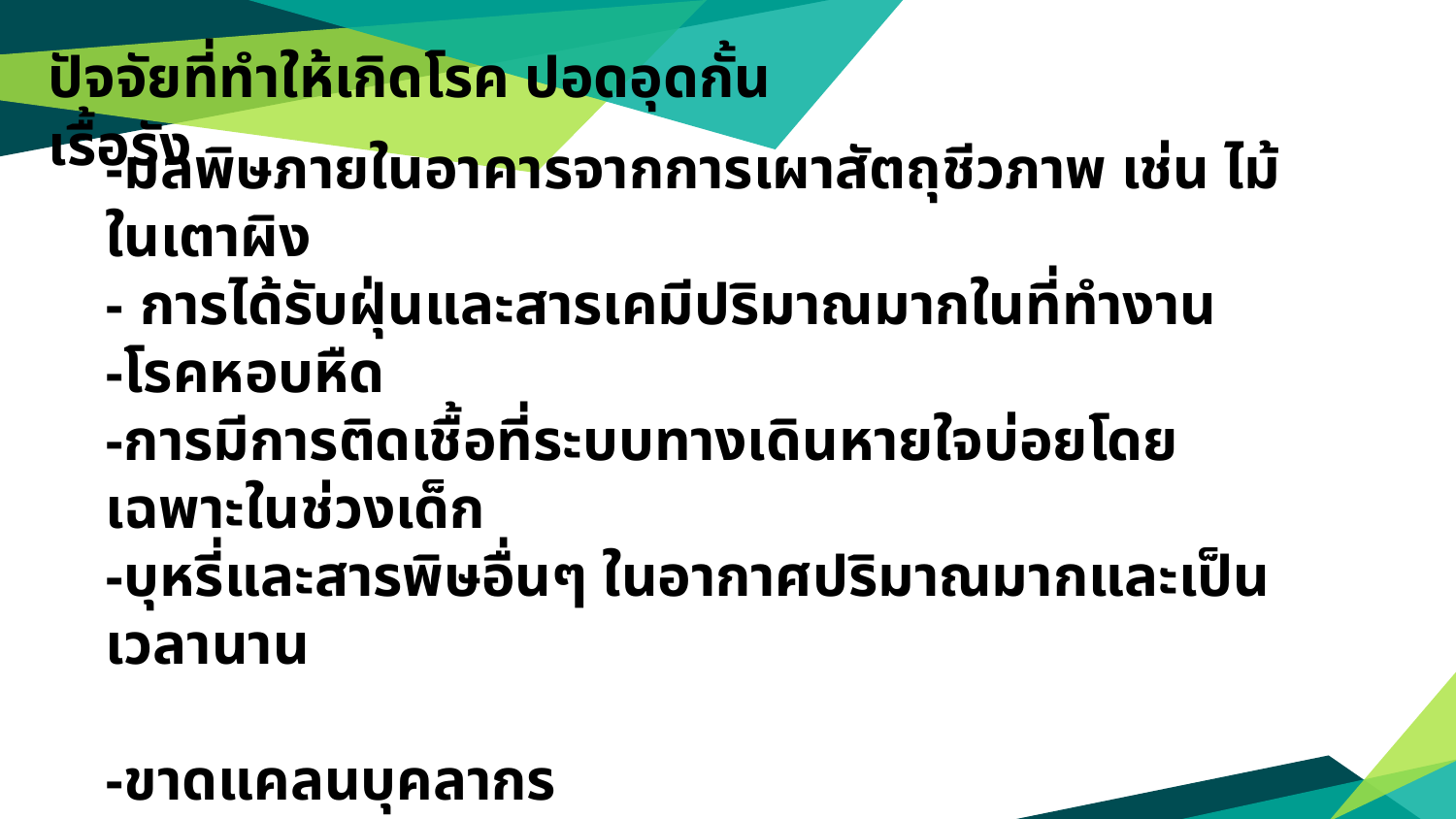

ปัจจัยที่ทำให้เกิดโรค ปอดอุดกั้นเรื้อรัง
-มลพิษภายในอาคารจากการเผาสัตถุชีวภาพ เช่น ไม้ในเตาผิง
- การได้รับฝุ่นและสารเคมีปริมาณมากในที่ทำงาน
-โรคหอบหืด
-การมีการติดเชื้อที่ระบบทางเดินหายใจบ่อยโดยเฉพาะในช่วงเด็ก
-บุหรี่และสารพิษอื่นๆ ในอากาศปริมาณมากและเป็นเวลานาน

-ขาดแคลนบุคลากร
- แพทย์วินิจฉัยไม่ถูก